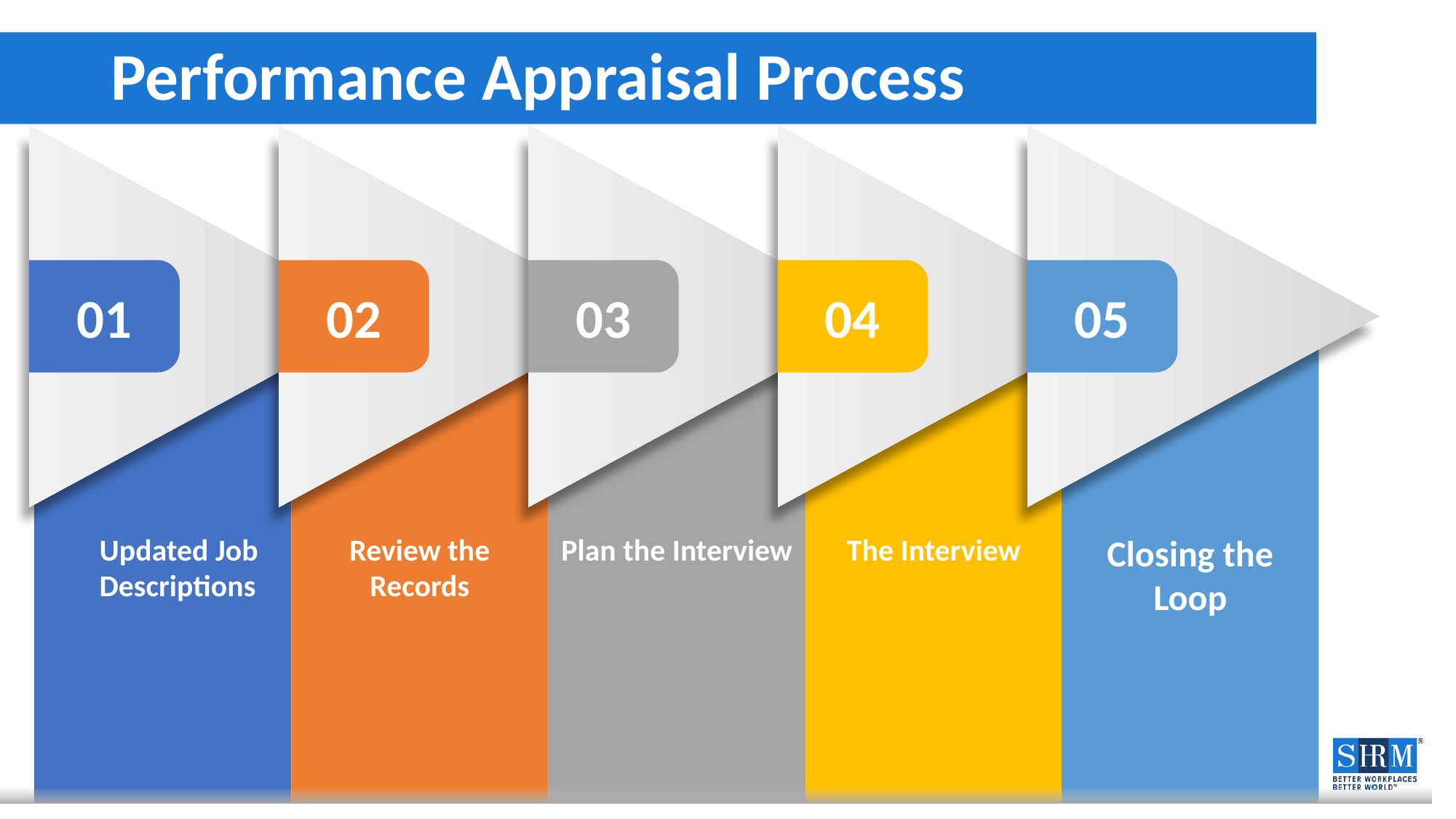

# Performance Appraisal Process

01
02
03
04
05
Updated Job Descriptions
Review the Records
Plan the Interview
The Interview

Closing the Loop